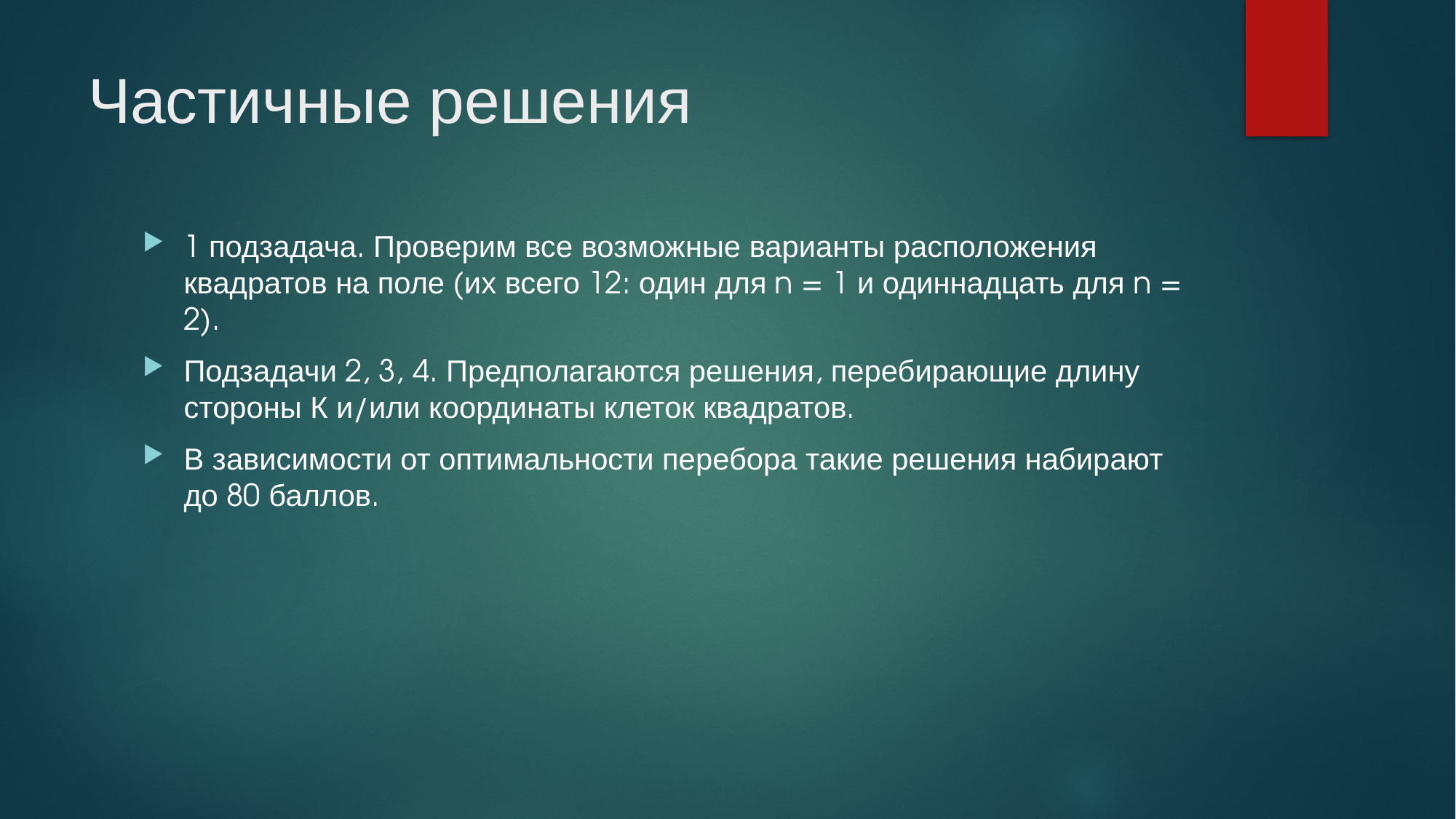

# Частичные решения
1 подзадача. Проверим все возможные варианты расположения квадратов на поле (их всего 12: один для n = 1 и одиннадцать для n = 2).
Подзадачи 2, 3, 4. Предполагаются решения, перебирающие длину стороны К и/или координаты клеток квадратов.
В зависимости от оптимальности перебора такие решения набирают до 80 баллов.